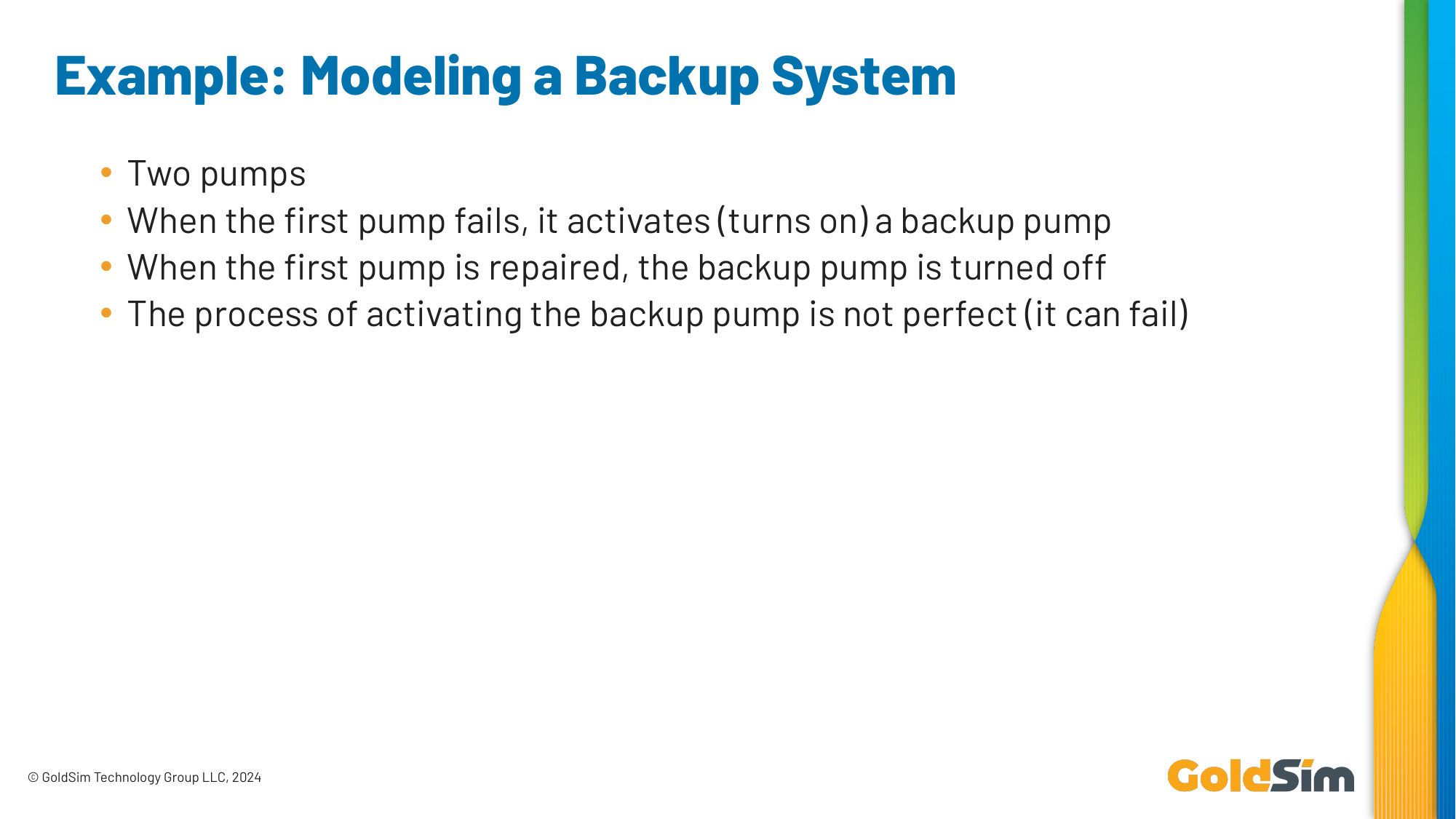

# Example: Modeling a Backup System
Two pumps
When the first pump fails, it activates (turns on) a backup pump
When the first pump is repaired, the backup pump is turned off
The process of activating the backup pump is not perfect (it can fail)

© GoldSim Technology Group LLC, 2024